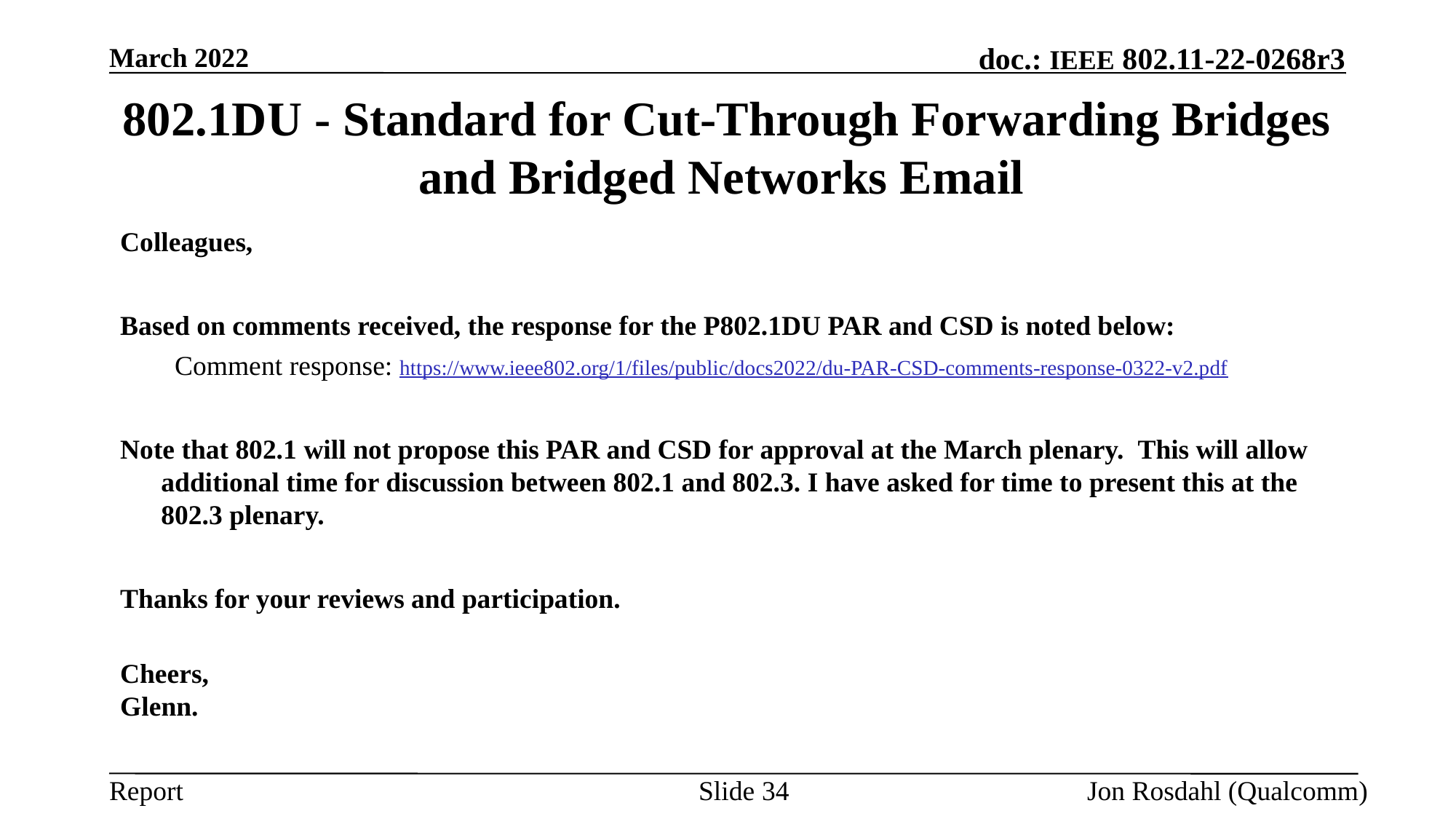

March 2022
# 802.1DU - Standard for Cut-Through Forwarding Bridges and Bridged Networks Email
Colleagues,

Based on comments received, the response for the P802.1DU PAR and CSD is noted below:
Comment response: https://www.ieee802.org/1/files/public/docs2022/du-PAR-CSD-comments-response-0322-v2.pdf

Note that 802.1 will not propose this PAR and CSD for approval at the March plenary.  This will allow additional time for discussion between 802.1 and 802.3. I have asked for time to present this at the 802.3 plenary.

Thanks for your reviews and participation.

Cheers,
Glenn.
Slide 34
Jon Rosdahl (Qualcomm)